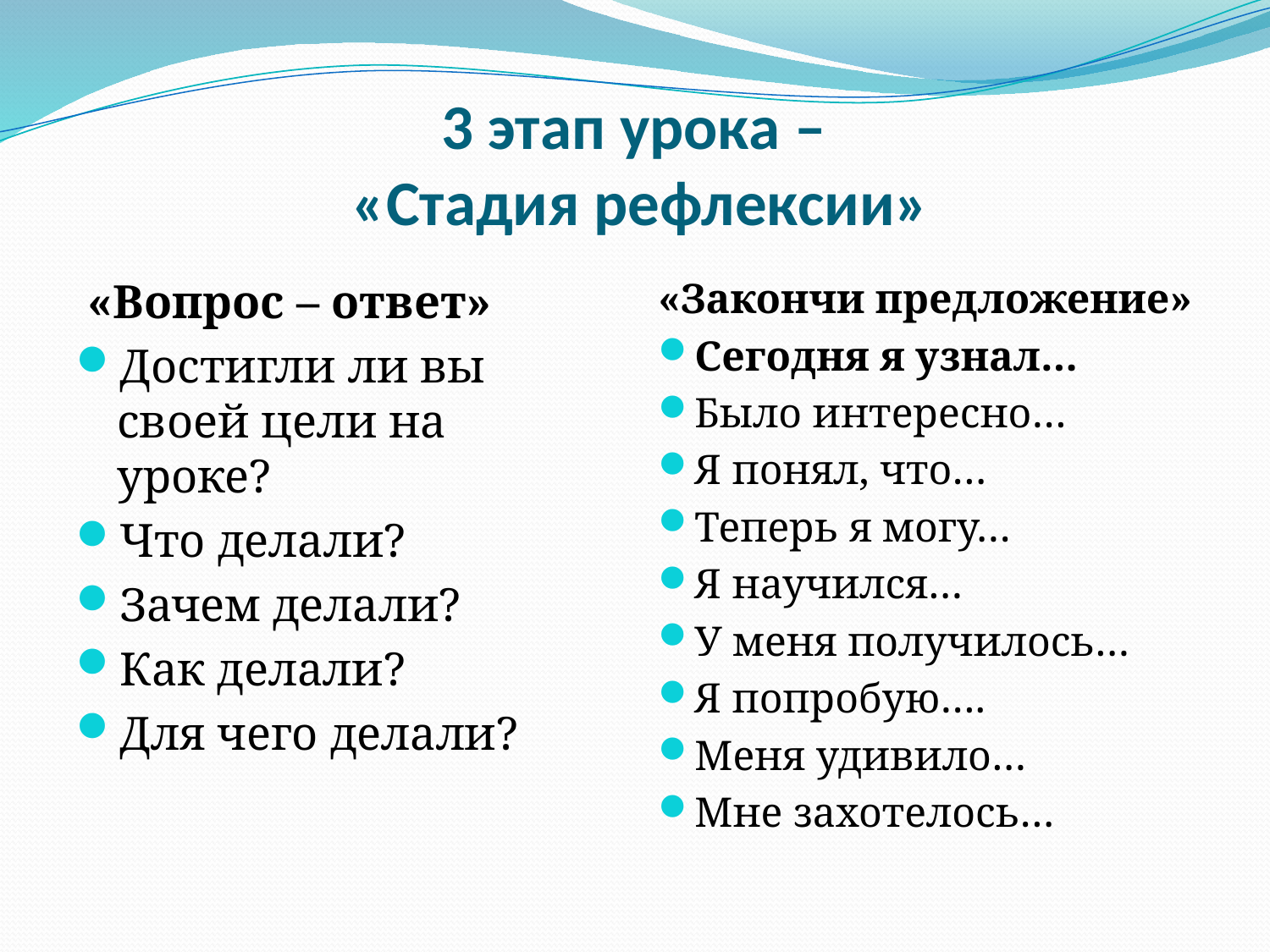

# 3 этап урока – «Стадия рефлексии»
 «Вопрос – ответ»
Достигли ли вы своей цели на уроке?
Что делали?
Зачем делали?
Как делали?
Для чего делали?
«Закончи предложение»
Сегодня я узнал…
Было интересно…
Я понял, что…
Теперь я могу…
Я научился…
У меня получилось…
Я попробую….
Меня удивило…
Мне захотелось…